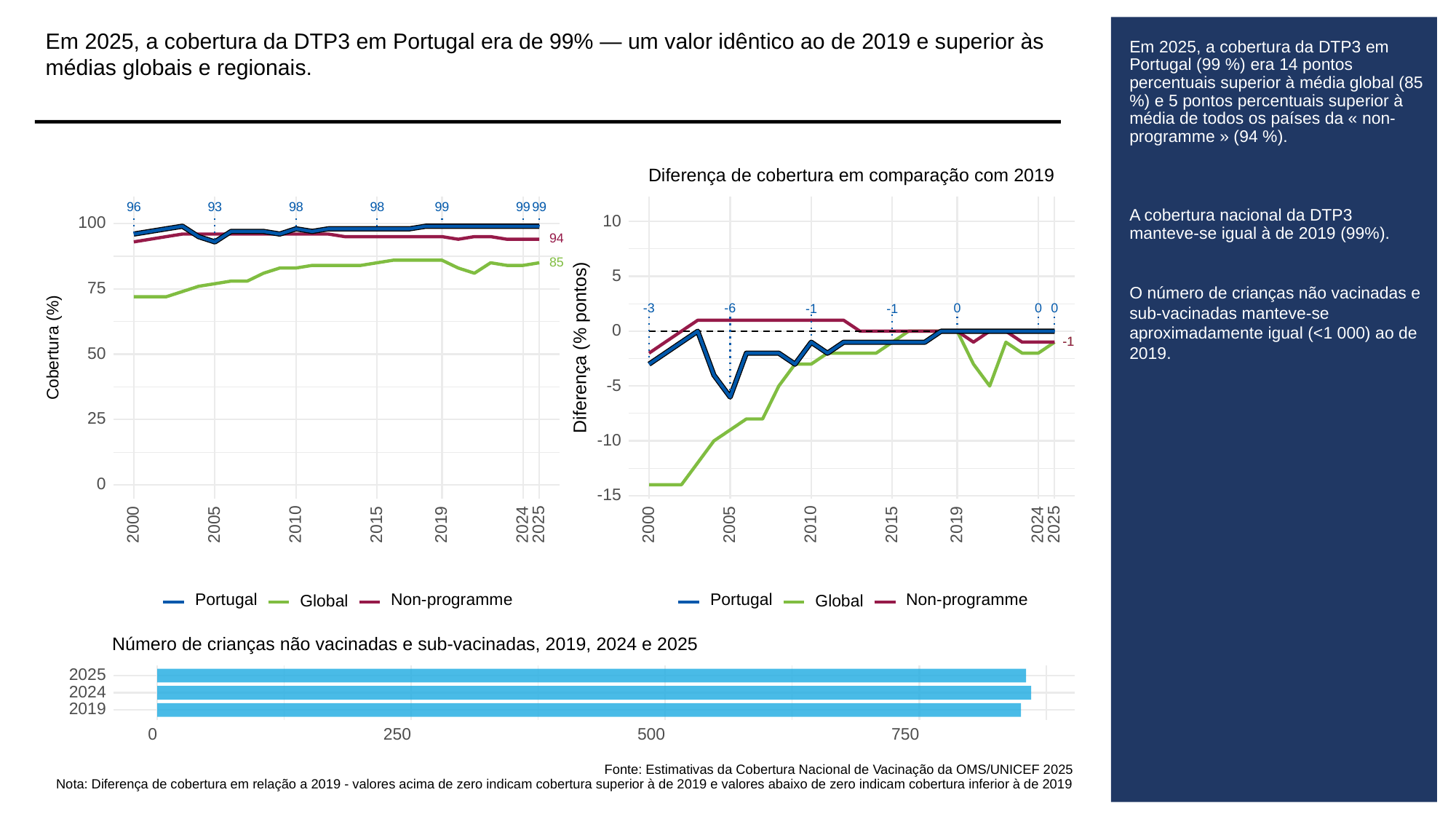

Em 2025, a cobertura da DTP3 em Portugal era de 99% — um valor idêntico ao de 2019 e superior às médias globais e regionais.
# Em 2025, a cobertura da DTP3 em Portugal (99 %) era 14 pontos percentuais superior à média global (85 %) e 5 pontos percentuais superior à média de todos os países da « non-programme » (94 %).

A cobertura nacional da DTP3 manteve-se igual à de 2019 (99%).

O número de crianças não vacinadas e sub-vacinadas manteve-se aproximadamente igual (<1 000) ao de 2019.

Diferença de cobertura em comparação com 2019

93
96
98
98
99
99
99
10
100

94

85

5

75

-3
-6
0
0
0
-1
-1

0

-1
-1
Diferença (% pontos)
Cobertura (%)
50

-5

25

-10

0

-15

2000
2005
2010
2015
2019
2024
2025
2000
2005
2010
2015
2019
2024
2025
Portugal
Non-programme
Portugal
Non-programme
Global
Global

Número de crianças não vacinadas e sub-vacinadas, 2019, 2024 e 2025

2025

2024

2019

0
250
500
750
Fonte: Estimativas da Cobertura Nacional de Vacinação da OMS/UNICEF 2025
Nota: Diferença de cobertura em relação a 2019 - valores acima de zero indicam cobertura superior à de 2019 e valores abaixo de zero indicam cobertura inferior à de 2019